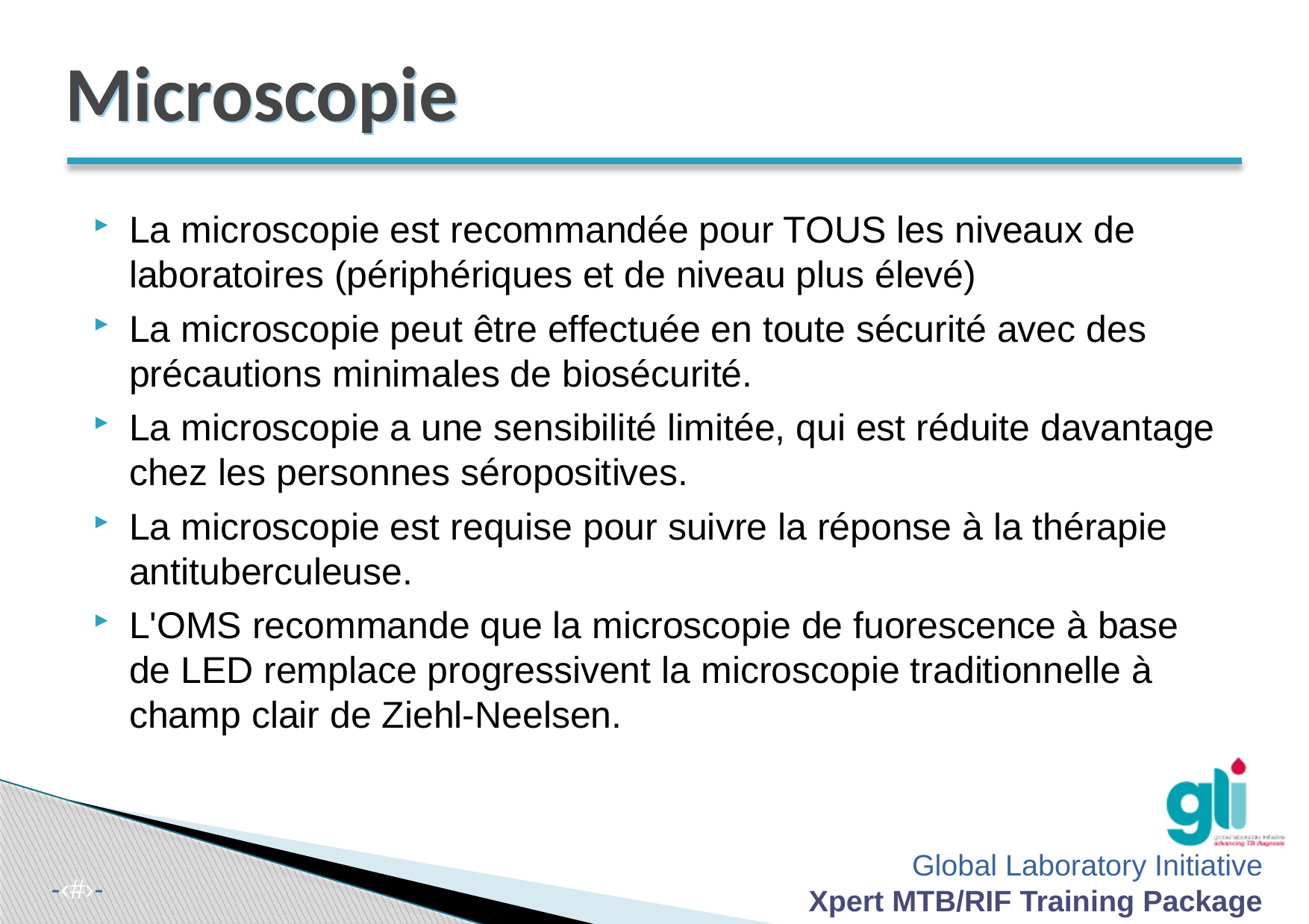

# Microscopie
La microscopie est recommandée pour TOUS les niveaux de laboratoires (périphériques et de niveau plus élevé)
La microscopie peut être effectuée en toute sécurité avec des précautions minimales de biosécurité.
La microscopie a une sensibilité limitée, qui est réduite davantage chez les personnes séropositives.
La microscopie est requise pour suivre la réponse à la thérapie antituberculeuse.
L'OMS recommande que la microscopie de fuorescence à base de LED remplace progressivent la microscopie traditionnelle à champ clair de Ziehl-Neelsen.